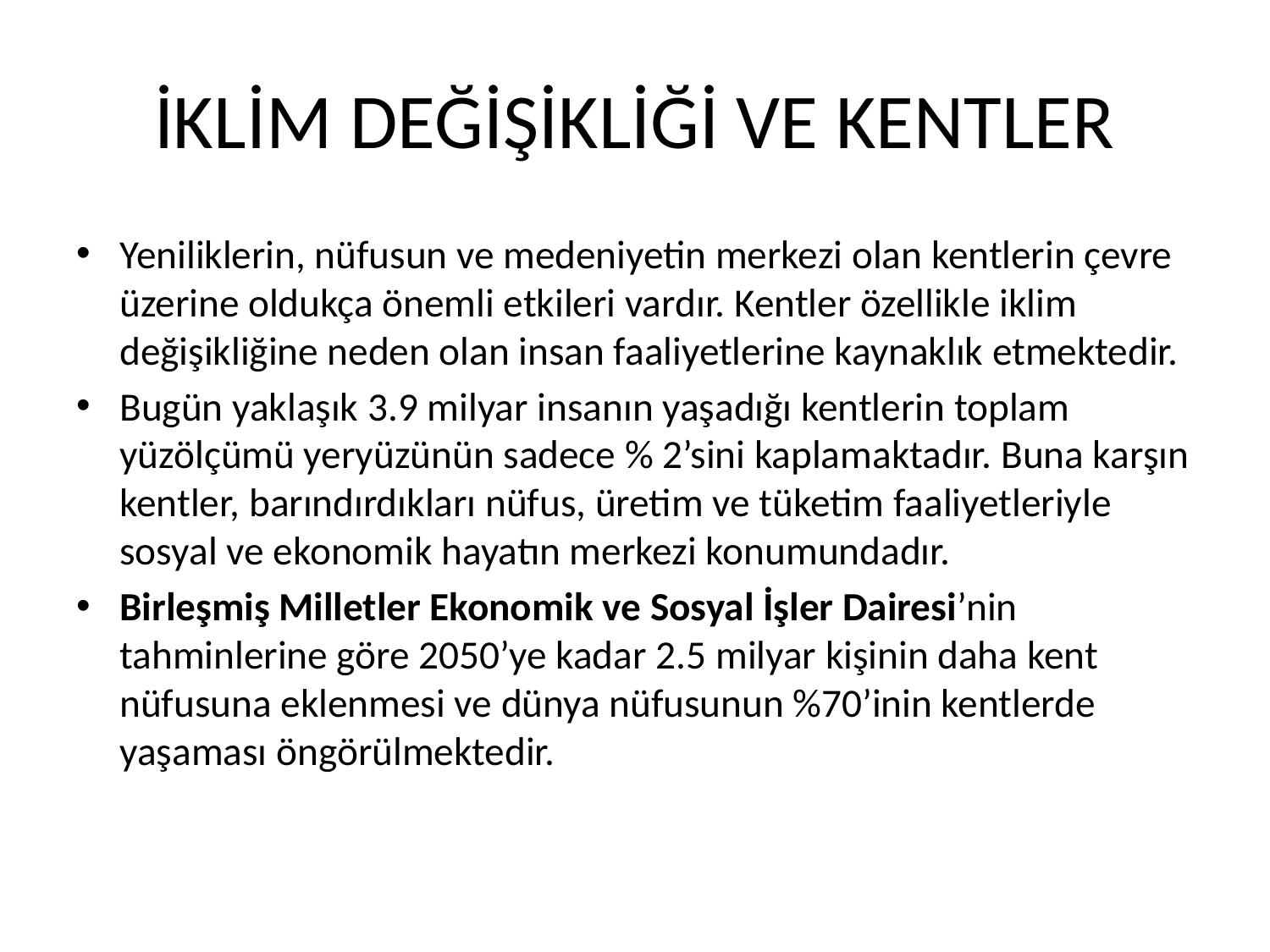

# İKLİM DEĞİŞİKLİĞİ VE KENTLER
Yeniliklerin, nüfusun ve medeniyetin merkezi olan kentlerin çevre üzerine oldukça önemli etkileri vardır. Kentler özellikle iklim değişikliğine neden olan insan faaliyetlerine kaynaklık etmektedir.
Bugün yaklaşık 3.9 milyar insanın yaşadığı kentlerin toplam yüzölçümü yeryüzünün sadece % 2’sini kaplamaktadır. Buna karşın kentler, barındırdıkları nüfus, üretim ve tüketim faaliyetleriyle sosyal ve ekonomik hayatın merkezi konumundadır.
Birleşmiş Milletler Ekonomik ve Sosyal İşler Dairesi’nin tahminlerine göre 2050’ye kadar 2.5 milyar kişinin daha kent nüfusuna eklenmesi ve dünya nüfusunun %70’inin kentlerde yaşaması öngörülmektedir.